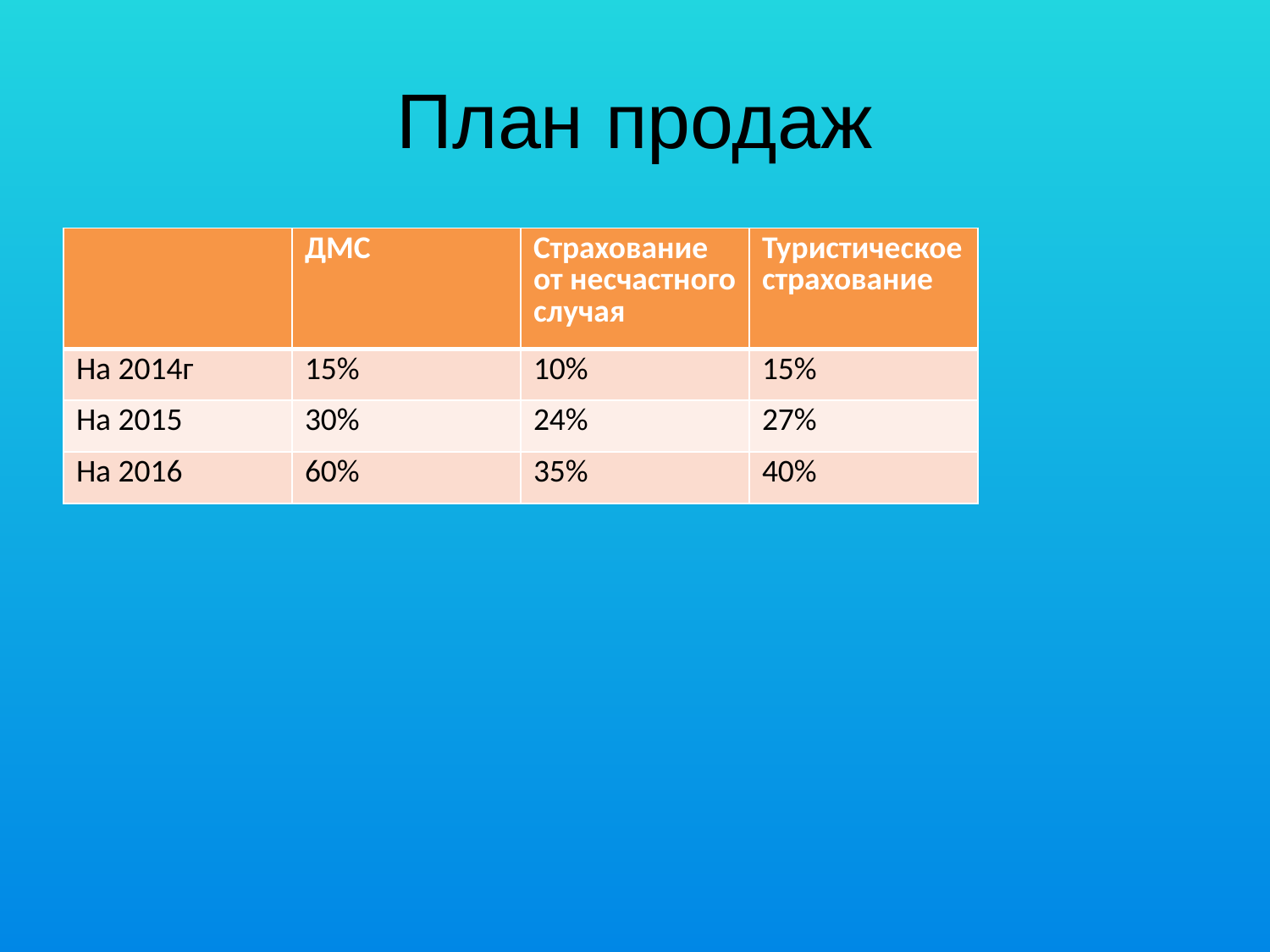

# План продаж
|  | ДМС | Страхование от несчастного случая | Туристическое страхование |
| --- | --- | --- | --- |
| На 2014г | 15% | 10% | 15% |
| На 2015 | 30% | 24% | 27% |
| На 2016 | 60% | 35% | 40% |